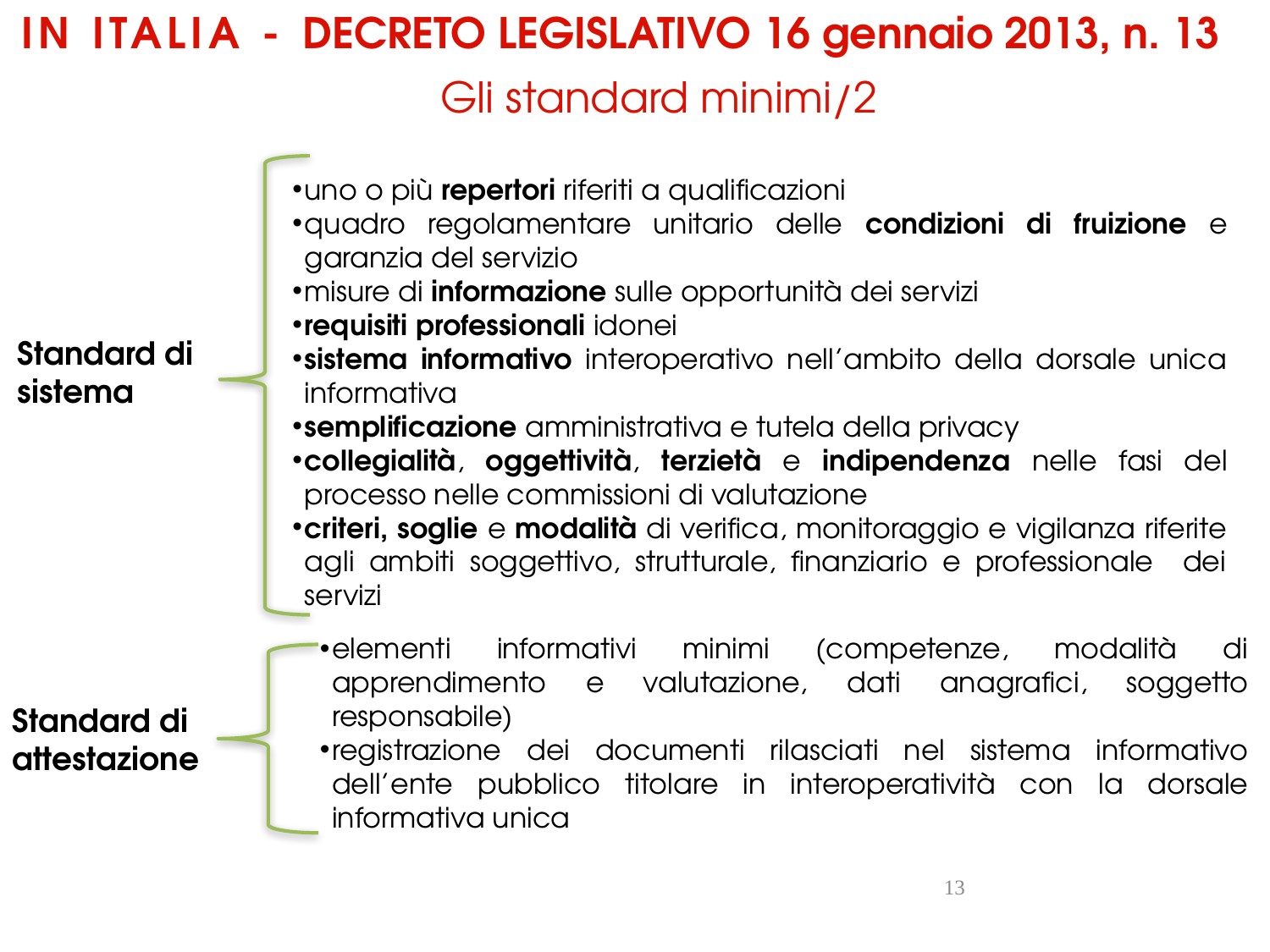

IN ITALIA - DECRETO LEGISLATIVO 16 gennaio 2013, n. 13
Gli standard minimi/2

uno o più repertori riferiti a qualificazioni
quadro regolamentare unitario delle condizioni di fruizione e garanzia del servizio
misure di informazione sulle opportunità dei servizi
requisiti professionali idonei
sistema informativo interoperativo nell’ambito della dorsale unica informativa
semplificazione amministrativa e tutela della privacy
collegialità, oggettività, terzietà e indipendenza nelle fasi del processo nelle commissioni di valutazione
criteri, soglie e modalità di verifica, monitoraggio e vigilanza riferite agli ambiti soggettivo, strutturale, finanziario e professionale  dei servizi
Standard di sistema
elementi informativi minimi (competenze, modalità di apprendimento e valutazione, dati anagrafici, soggetto responsabile)
registrazione dei documenti rilasciati nel sistema informativo dell’ente pubblico titolare in interoperatività con la dorsale informativa unica

Standard di attestazione
13